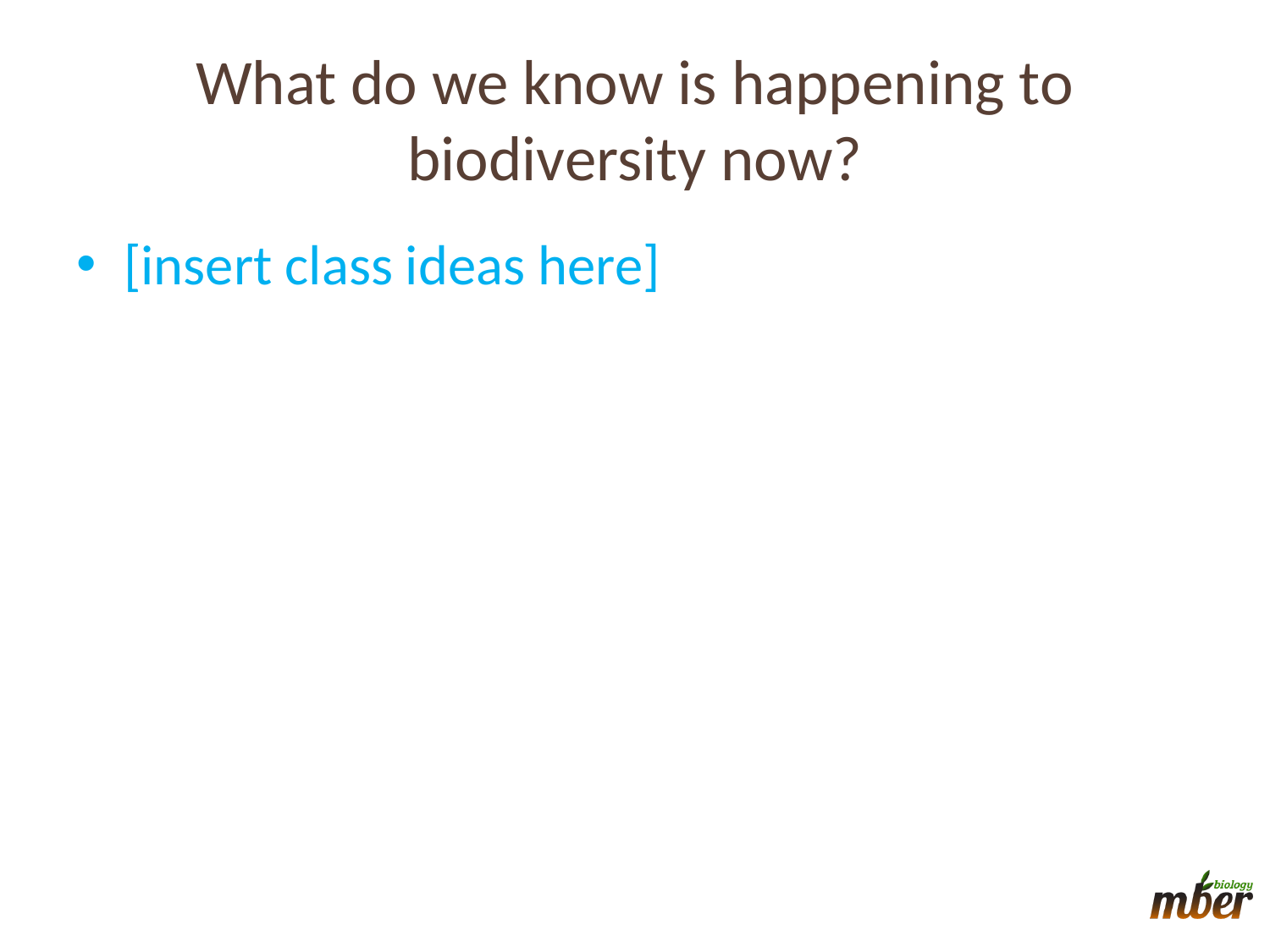

# What do we know is happening to biodiversity now?
[insert class ideas here]